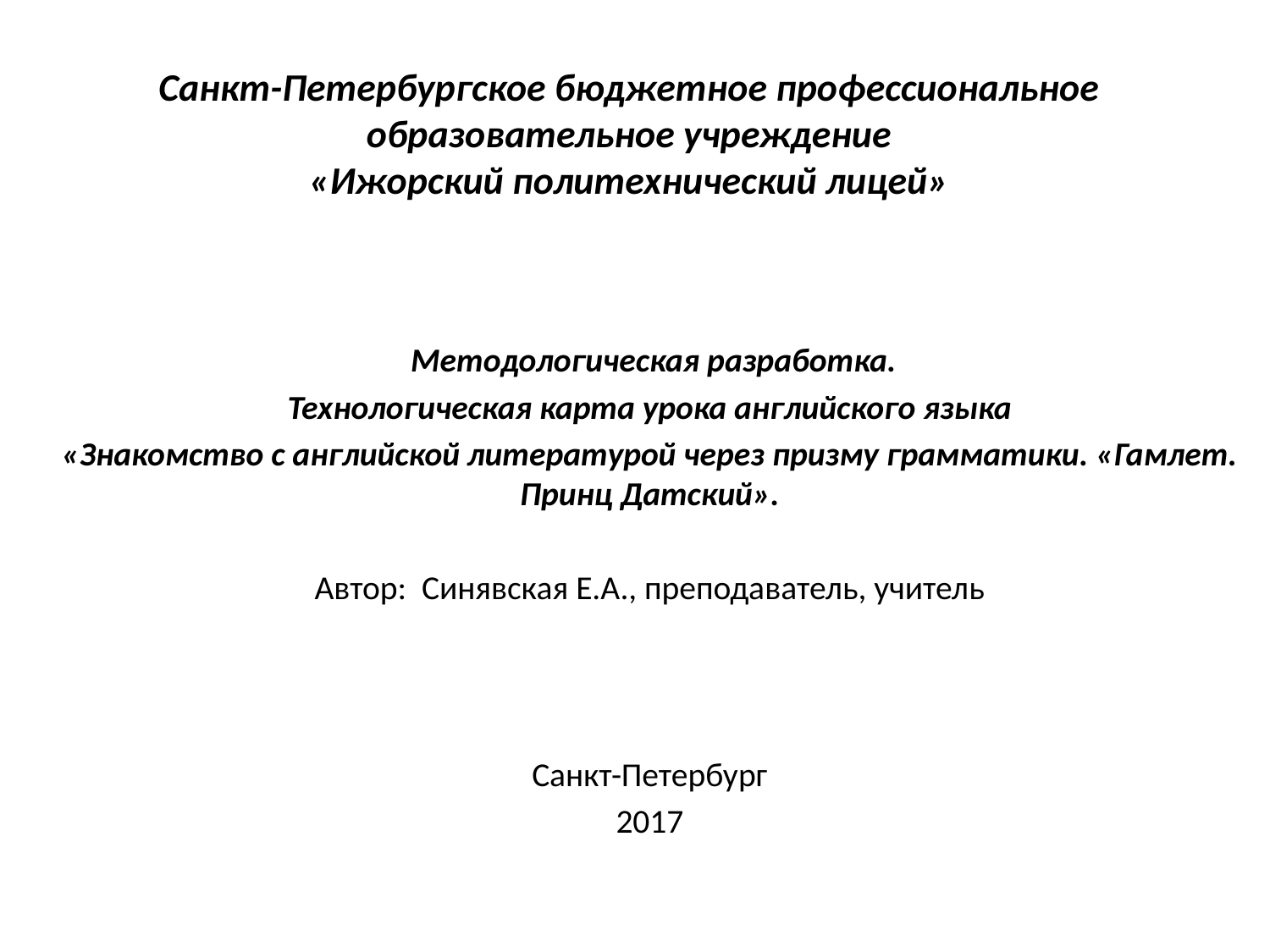

# Санкт-Петербургское бюджетное профессиональное образовательное учреждение «Ижорский политехнический лицей»

 Методологическая разработка.
Технологическая карта урока английского языка
«Знакомство с английской литературой через призму грамматики. «Гамлет. Принц Датский».

Автор:  Синявская Е.А., преподаватель, учитель

Санкт-Петербург
2017